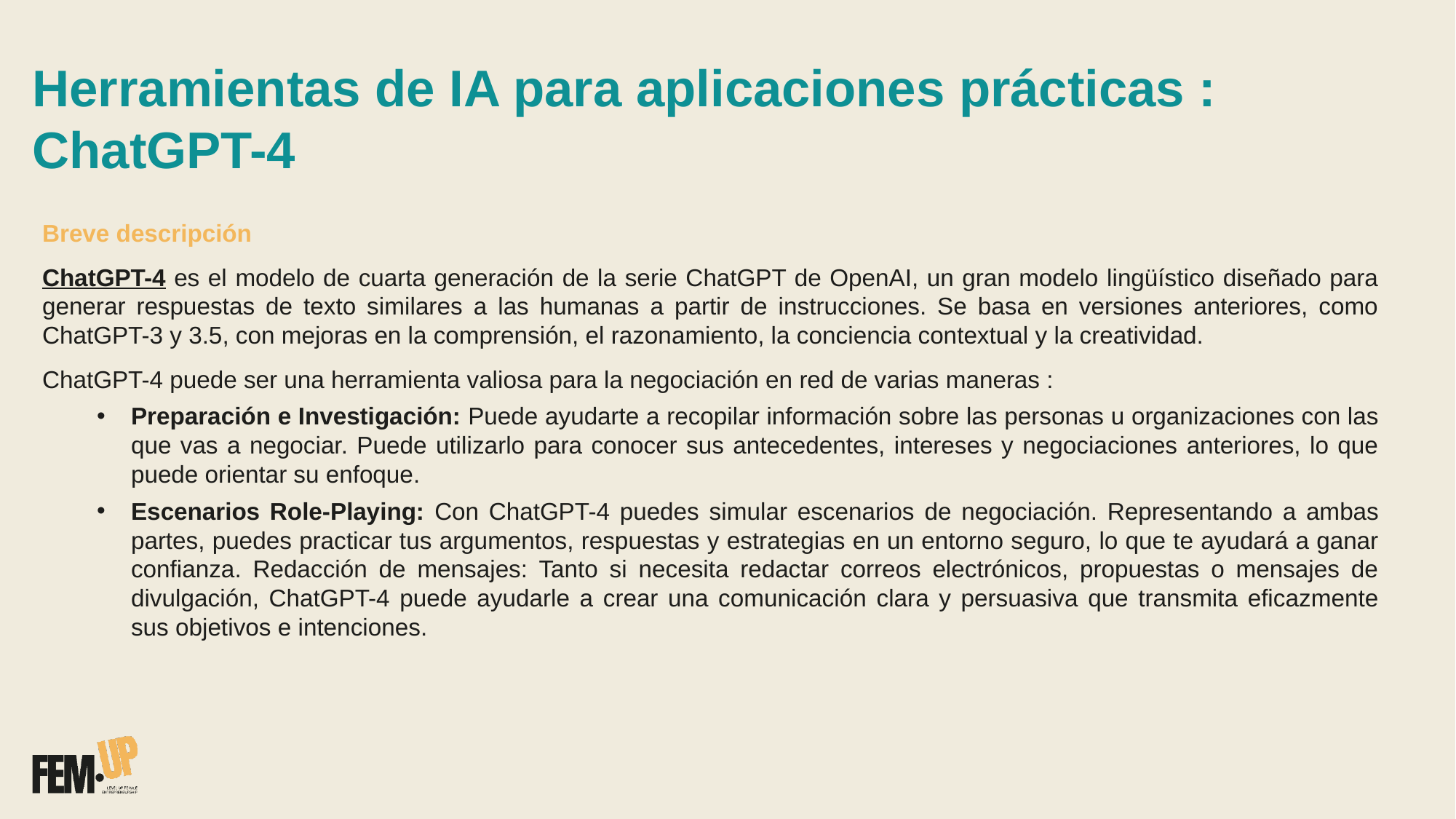

Herramientas de IA para aplicaciones prácticas :
ChatGPT-4
Breve descripción
ChatGPT-4 es el modelo de cuarta generación de la serie ChatGPT de OpenAI, un gran modelo lingüístico diseñado para generar respuestas de texto similares a las humanas a partir de instrucciones. Se basa en versiones anteriores, como ChatGPT-3 y 3.5, con mejoras en la comprensión, el razonamiento, la conciencia contextual y la creatividad.
ChatGPT-4 puede ser una herramienta valiosa para la negociación en red de varias maneras :
Preparación e Investigación: Puede ayudarte a recopilar información sobre las personas u organizaciones con las que vas a negociar. Puede utilizarlo para conocer sus antecedentes, intereses y negociaciones anteriores, lo que puede orientar su enfoque.
Escenarios Role-Playing: Con ChatGPT-4 puedes simular escenarios de negociación. Representando a ambas partes, puedes practicar tus argumentos, respuestas y estrategias en un entorno seguro, lo que te ayudará a ganar confianza. Redacción de mensajes: Tanto si necesita redactar correos electrónicos, propuestas o mensajes de divulgación, ChatGPT-4 puede ayudarle a crear una comunicación clara y persuasiva que transmita eficazmente sus objetivos e intenciones.